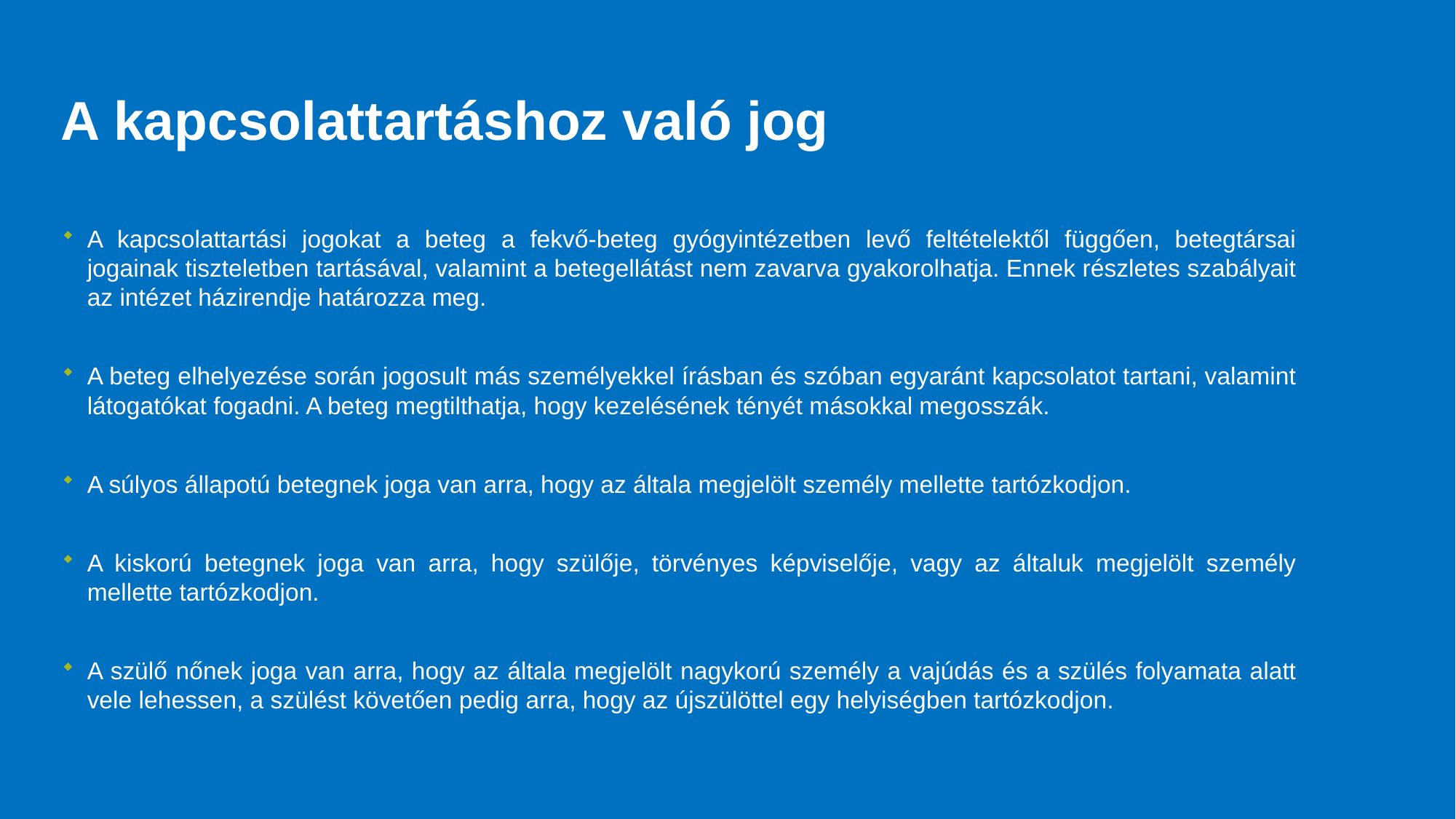

# A kapcsolattartáshoz való jog
A kapcsolattartási jogokat a beteg a fekvő-beteg gyógyintézetben levő feltételektől függően, betegtársai jogainak tiszteletben tartásával, valamint a betegellátást nem zavarva gyakorolhatja. Ennek részletes szabályait az intézet házirendje határozza meg.

A beteg elhelyezése során jogosult más személyekkel írásban és szóban egyaránt kapcsolatot tartani, valamint látogatókat fogadni. A beteg megtilthatja, hogy kezelésének tényét másokkal megosszák.

A súlyos állapotú betegnek joga van arra, hogy az általa megjelölt személy mellette tartózkodjon.

A kiskorú betegnek joga van arra, hogy szülője, törvényes képviselője, vagy az általuk megjelölt személy mellette tartózkodjon.

A szülő nőnek joga van arra, hogy az általa megjelölt nagykorú személy a vajúdás és a szülés folyamata alatt vele lehessen, a szülést követően pedig arra, hogy az újszülöttel egy helyiségben tartózkodjon.